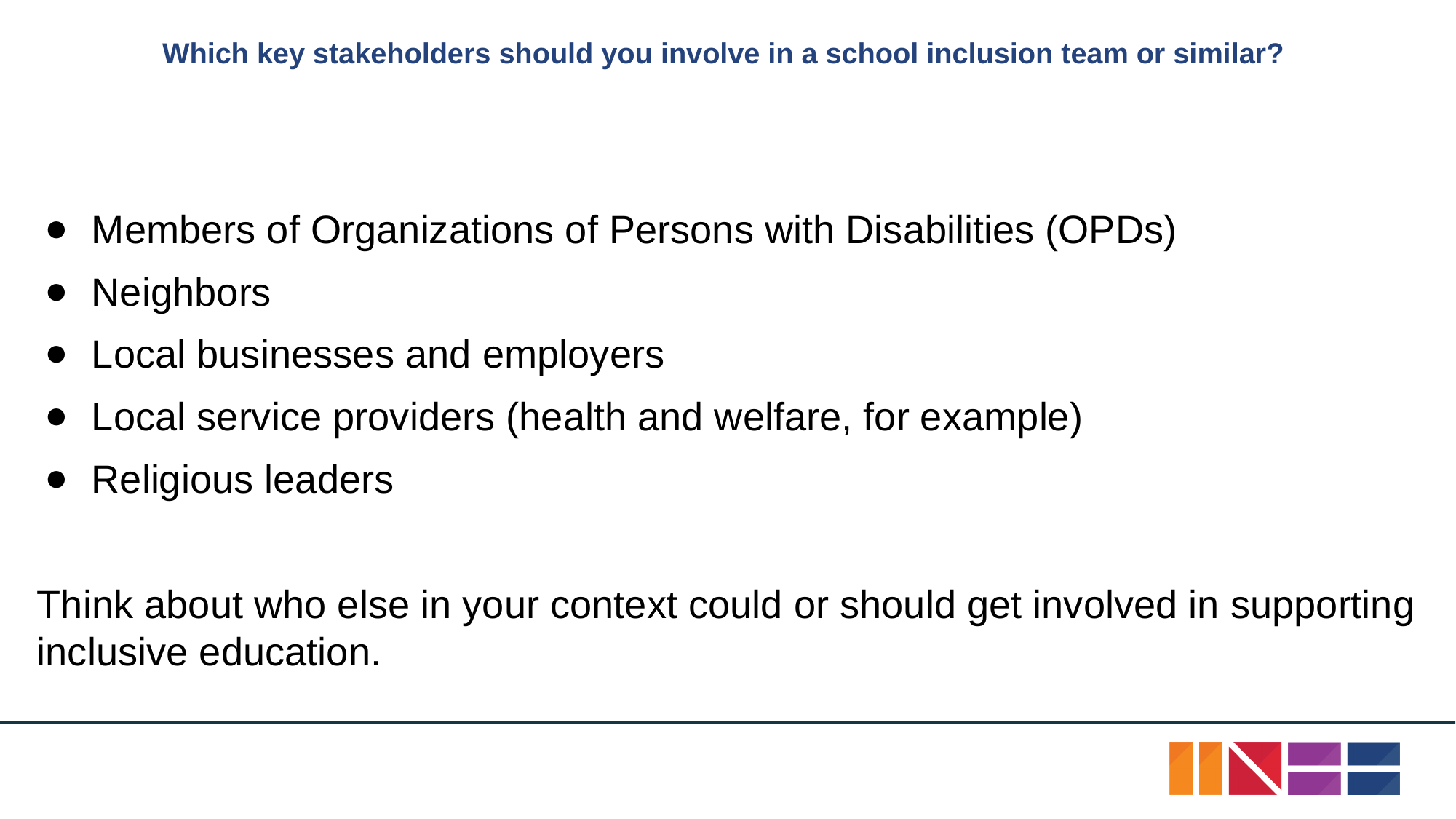

# Which key stakeholders should you involve in a school inclusion team or similar?
Members of Organizations of Persons with Disabilities (OPDs)
Neighbors
Local businesses and employers
Local service providers (health and welfare, for example)
Religious leaders

Think about who else in your context could or should get involved in supporting inclusive education.